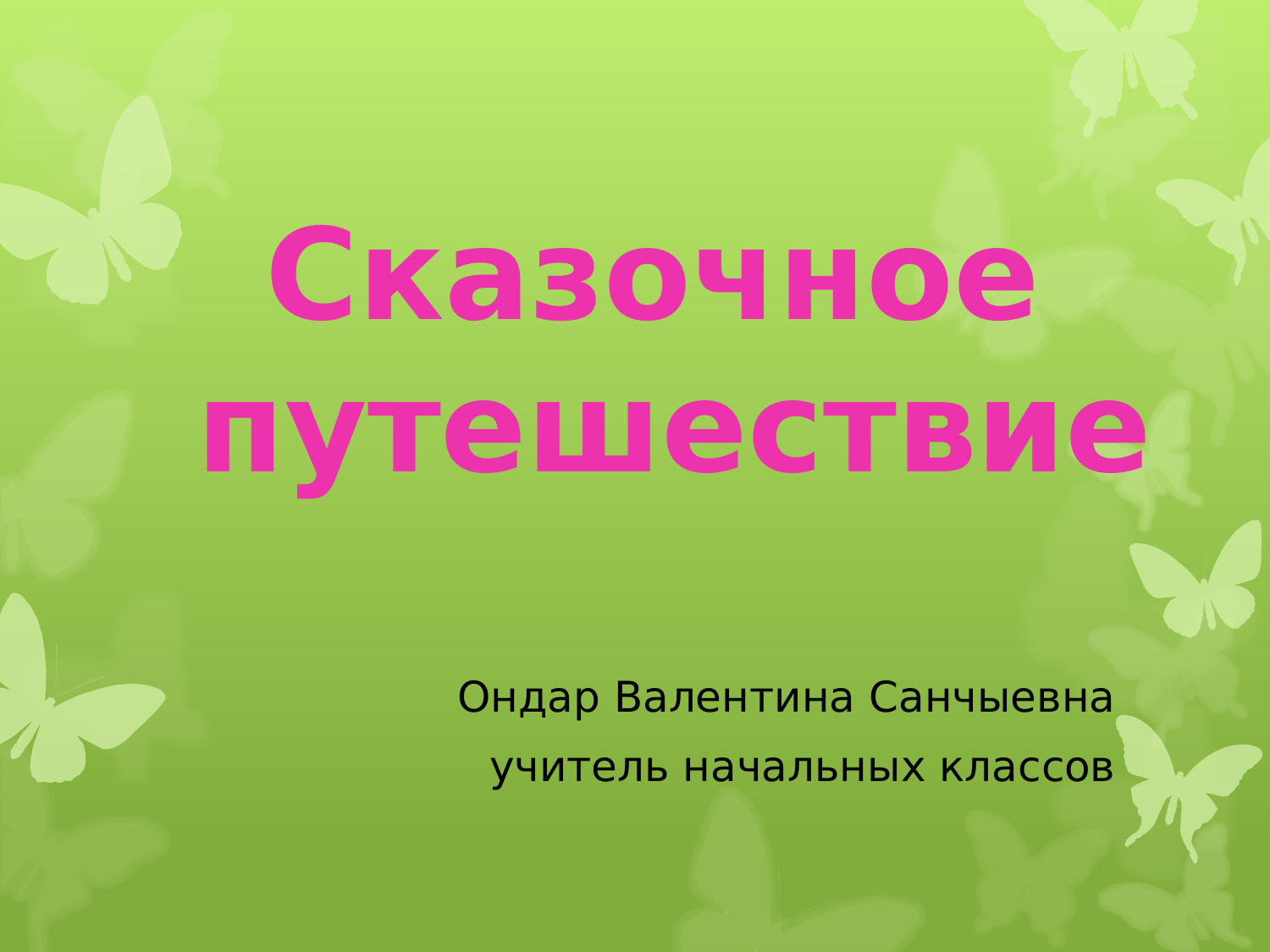

Сказочное
путешествие
Ондар Валентина Санчыевна
учитель начальных классов